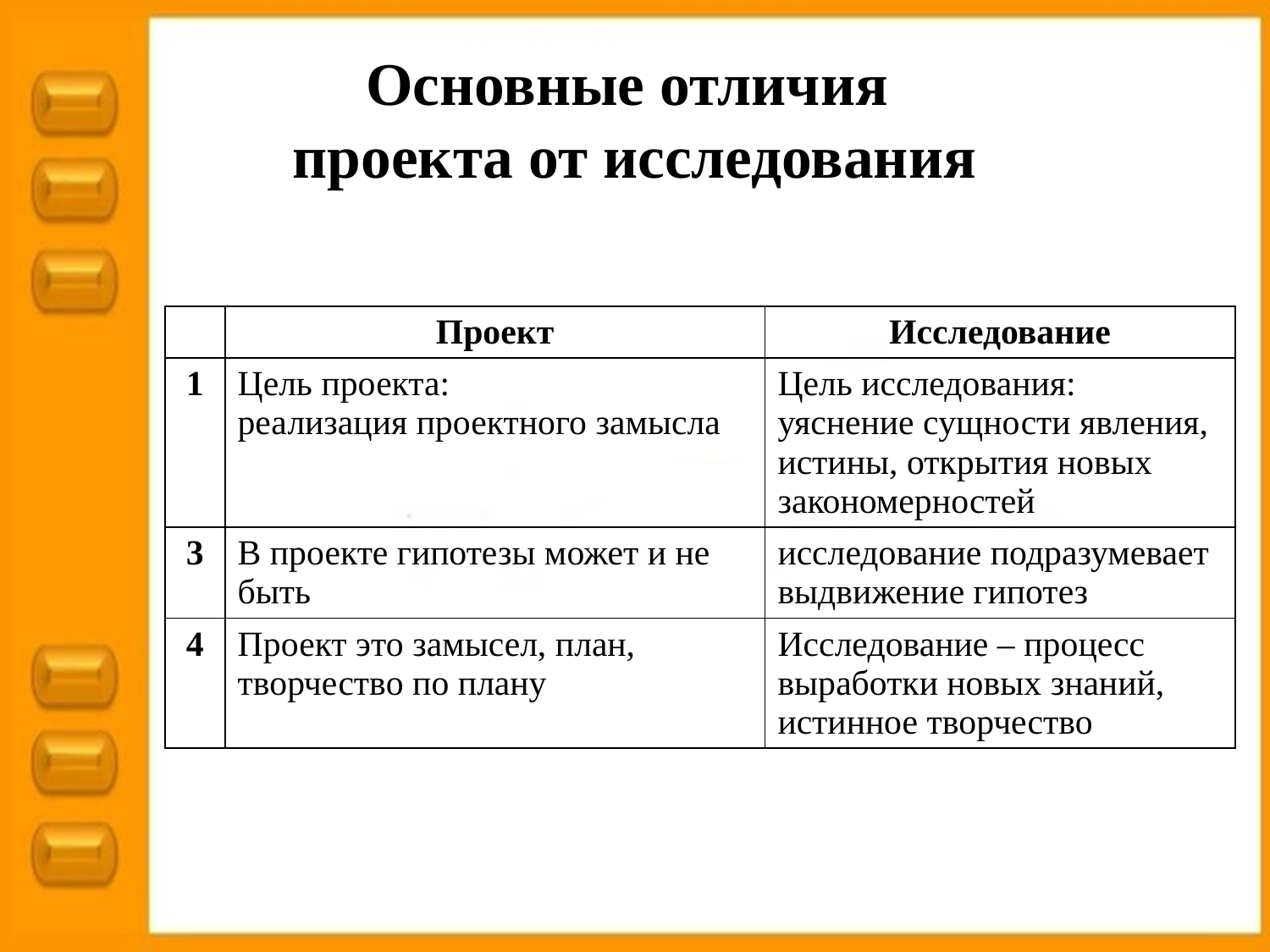

# Основные отличия проекта от исследования
|  | Проект | Исследование |
| --- | --- | --- |
| 1 | Цель проекта: реализация проектного замысла | Цель исследования: уяснение сущности явления, истины, открытия новых закономерностей |
| 3 | В проекте гипотезы может и не быть | исследование подразумевает выдвижение гипотез |
| 4 | Проект это замысел, план, творчество по плану | Исследование – процесс выработки новых знаний, истинное творчество |